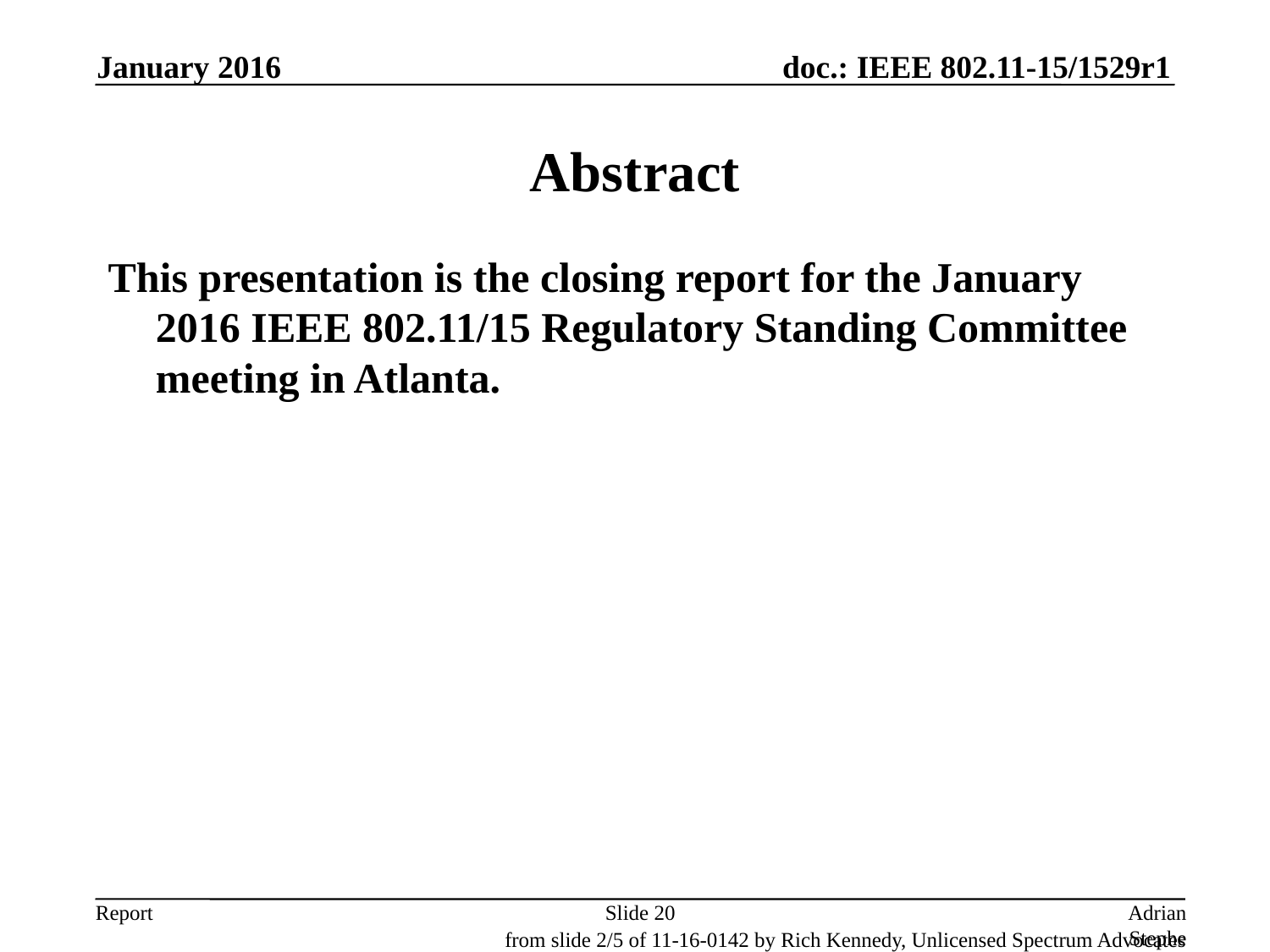

January 2016
# Abstract
This presentation is the closing report for the January 2016 IEEE 802.11/15 Regulatory Standing Committee meeting in Atlanta.
Slide 20
Adrian Stephens, Intel Corporation
from slide 2/5 of 11-16-0142 by Rich Kennedy, Unlicensed Spectrum Advocates